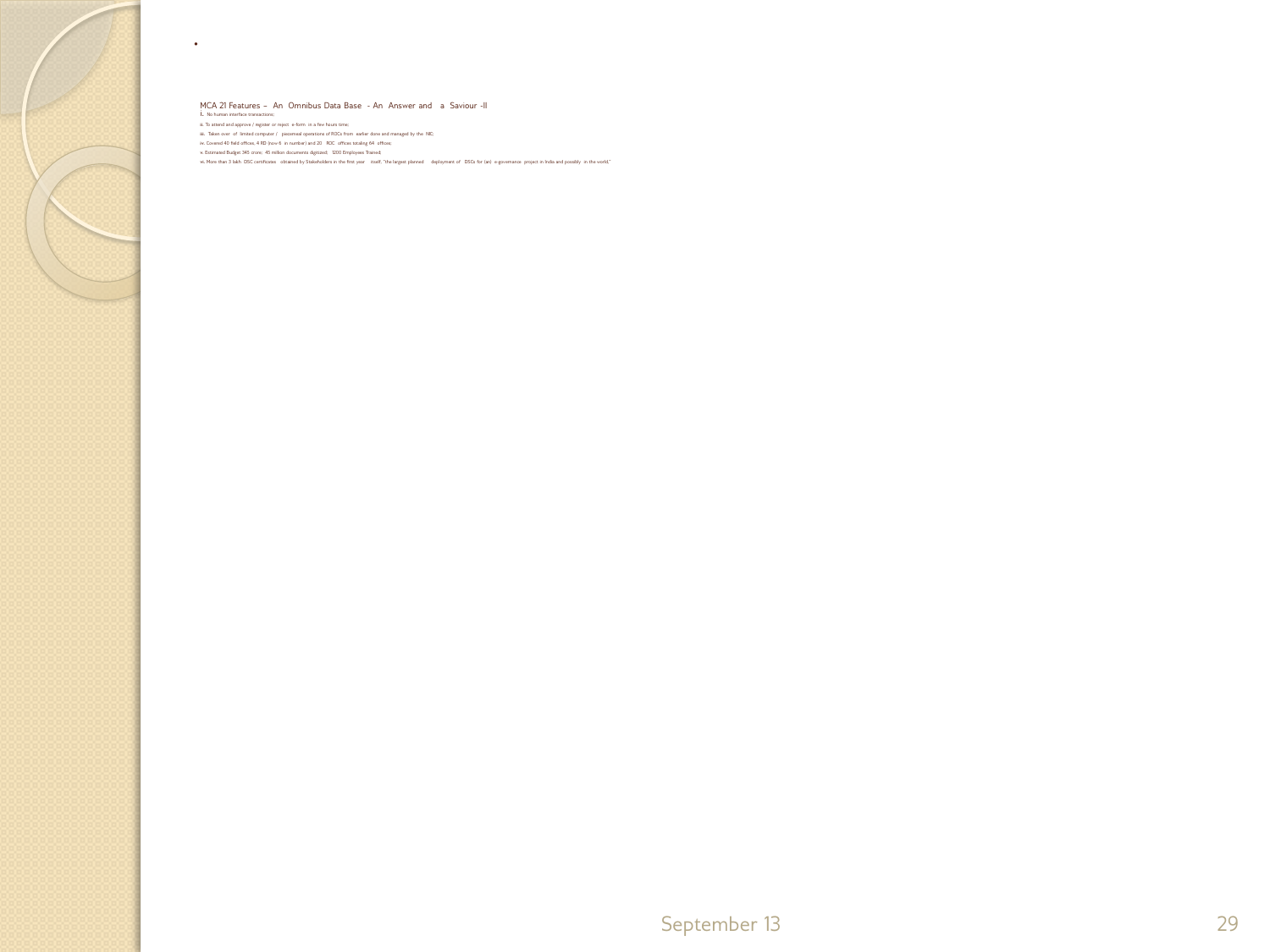

# MCA 21 Features –  An  Omnibus Data Base  - An  Answer and   a  Saviour -II i. No human interface transactions; ii. To attend and approve / register or reject  e-form  in a few hours time; iii.  Taken over  of  limited computer /   piecemeal operations of ROCs from  earlier done and managed by the  NIC; iv. Covered 40 field offices, 4 RD (now 6  in number) and 20   ROC  offices totaling 64  offices; v. Estimated Budget 345 crore;  45 million documents digitized;   1200 Employees Trained; vi. More than 3 lakh  DSC certificates   obtained by Stakeholders in the first year    itself, “the largest planned     deployment of   DSCs for (an)  e-governance  project in India and possibly  in the world,”
September 13
29